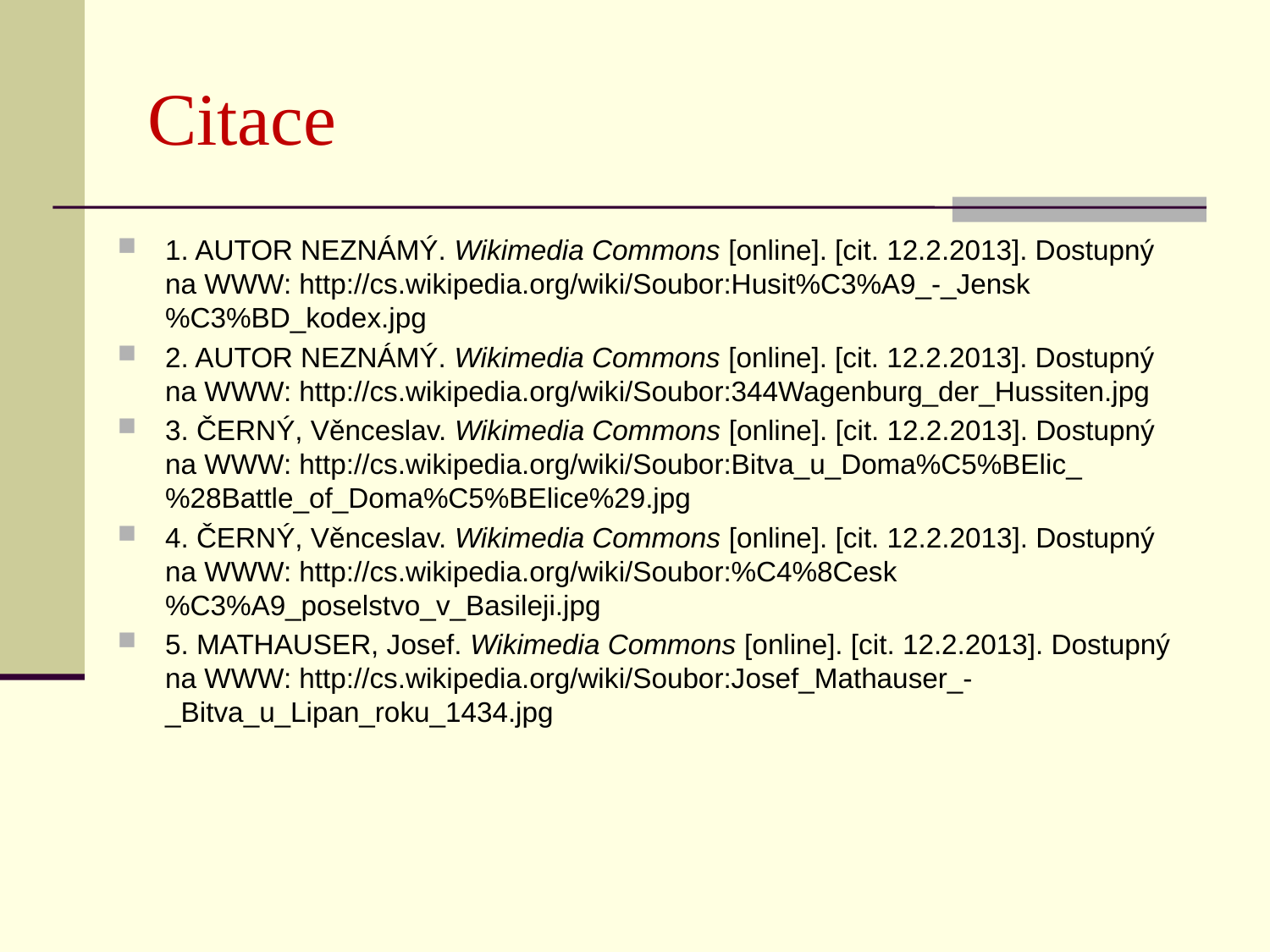

Citace
1. AUTOR NEZNÁMÝ. Wikimedia Commons [online]. [cit. 12.2.2013]. Dostupný na WWW: http://cs.wikipedia.org/wiki/Soubor:Husit%C3%A9_-_Jensk%C3%BD_kodex.jpg
2. AUTOR NEZNÁMÝ. Wikimedia Commons [online]. [cit. 12.2.2013]. Dostupný na WWW: http://cs.wikipedia.org/wiki/Soubor:344Wagenburg_der_Hussiten.jpg
3. ČERNÝ, Věnceslav. Wikimedia Commons [online]. [cit. 12.2.2013]. Dostupný na WWW: http://cs.wikipedia.org/wiki/Soubor:Bitva_u_Doma%C5%BElic_%28Battle_of_Doma%C5%BElice%29.jpg
4. ČERNÝ, Věnceslav. Wikimedia Commons [online]. [cit. 12.2.2013]. Dostupný na WWW: http://cs.wikipedia.org/wiki/Soubor:%C4%8Cesk%C3%A9_poselstvo_v_Basileji.jpg
5. MATHAUSER, Josef. Wikimedia Commons [online]. [cit. 12.2.2013]. Dostupný na WWW: http://cs.wikipedia.org/wiki/Soubor:Josef_Mathauser_-_Bitva_u_Lipan_roku_1434.jpg